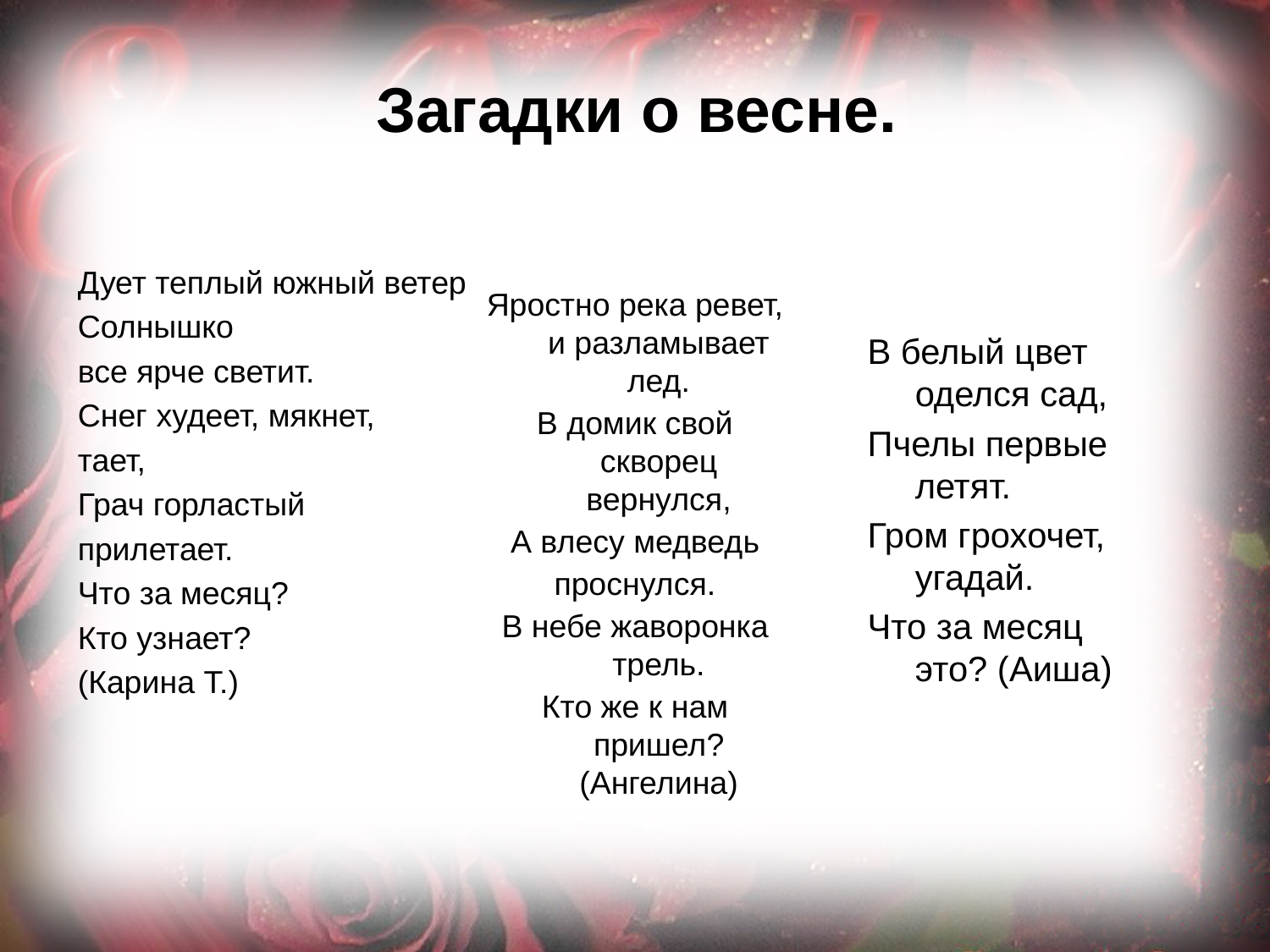

# Загадки о весне.

Яростно река ревет, и разламывает лед.
В домик свой скворец вернулся,
А влесу медведь
проснулся.
В небе жаворонка трель.
Кто же к нам пришел? (Ангелина)

В белый цвет оделся сад,
Пчелы первые летят.
Гром грохочет, угадай.
Что за месяц это? (Аиша)

Дует теплый южный ветер
Солнышко
все ярче светит.
Снег худеет, мякнет,
тает,
Грач горластый
прилетает.
Что за месяц?
Кто узнает?
(Карина Т.)